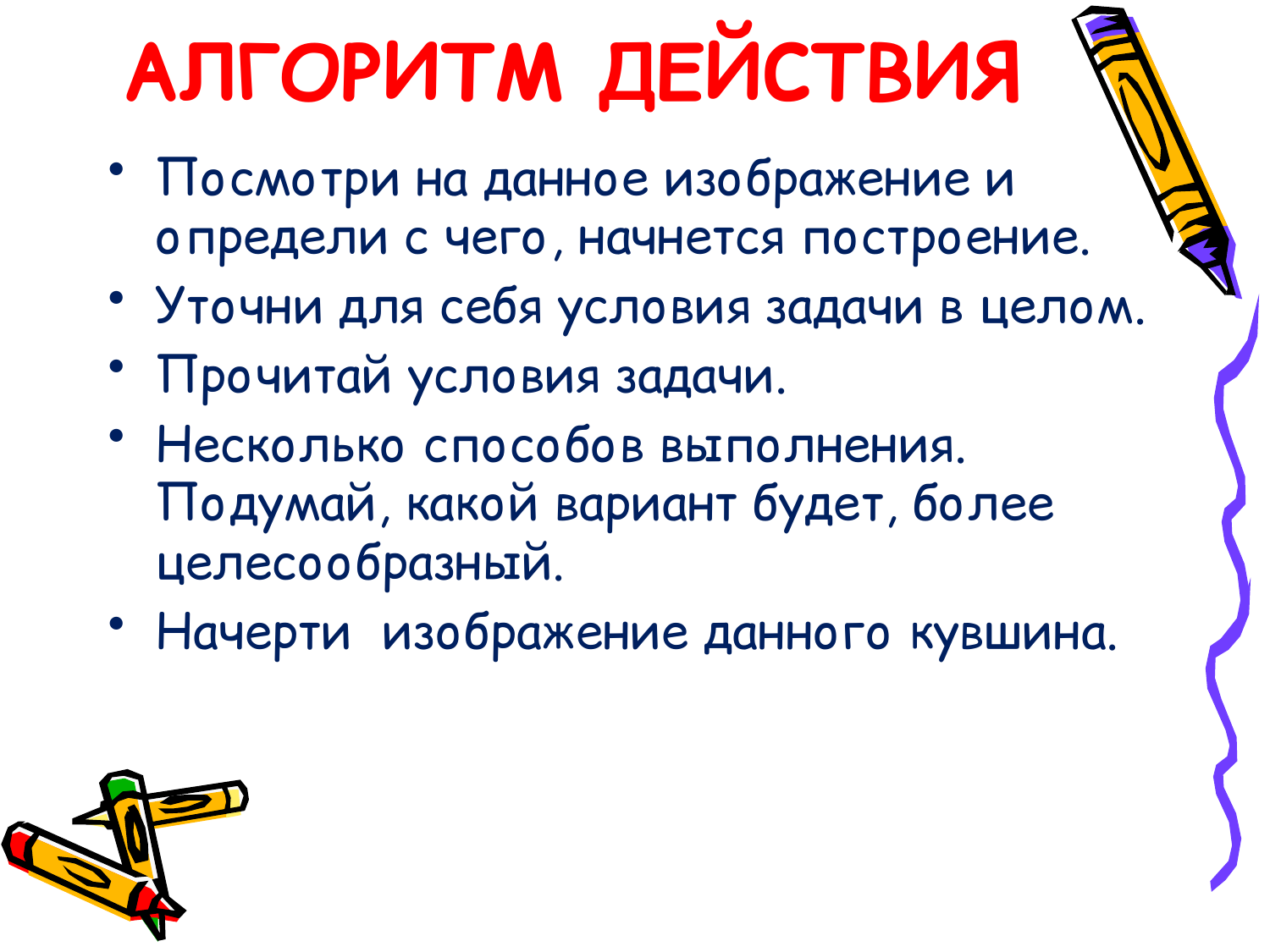

# АЛГОРИТМ ДЕЙСТВИЯ
Посмотри на данное изображение и определи с чего, начнется построение.
Уточни для себя условия задачи в целом.
Прочитай условия задачи.
Несколько способов выполнения.  Подумай, какой вариант будет, более целесообразный.
Начерти  изображение данного кувшина.